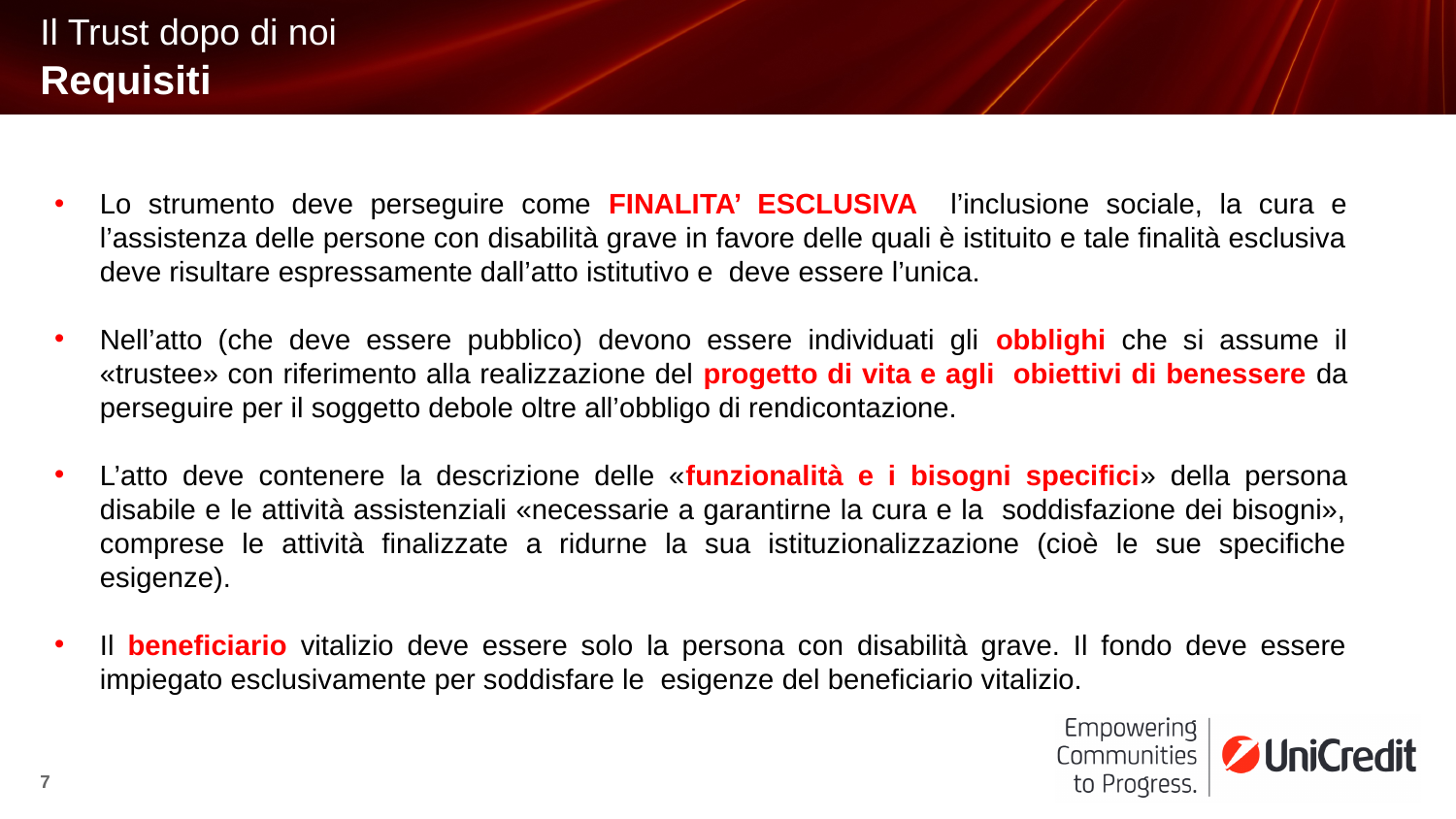

Il Trust dopo di noi
# Requisiti

Lo strumento deve perseguire come FINALITA’ ESCLUSIVA  l’inclusione sociale, la cura e l’assistenza delle persone con disabilità grave in favore delle quali è istituito e tale finalità esclusiva deve risultare espressamente dall’atto istitutivo e  deve essere l’unica.

Nell’atto (che deve essere pubblico) devono essere individuati gli obblighi che si assume il «trustee» con riferimento alla realizzazione del progetto di vita e agli  obiettivi di benessere da perseguire per il soggetto debole oltre all’obbligo di rendicontazione.

L’atto deve contenere la descrizione delle «funzionalità e i bisogni specifici» della persona disabile e le attività assistenziali «necessarie a garantirne la cura e la  soddisfazione dei bisogni», comprese le attività finalizzate a ridurne la sua istituzionalizzazione (cioè le sue specifiche esigenze).

Il beneficiario vitalizio deve essere solo la persona con disabilità grave. Il fondo deve essere impiegato esclusivamente per soddisfare le  esigenze del beneficiario vitalizio.